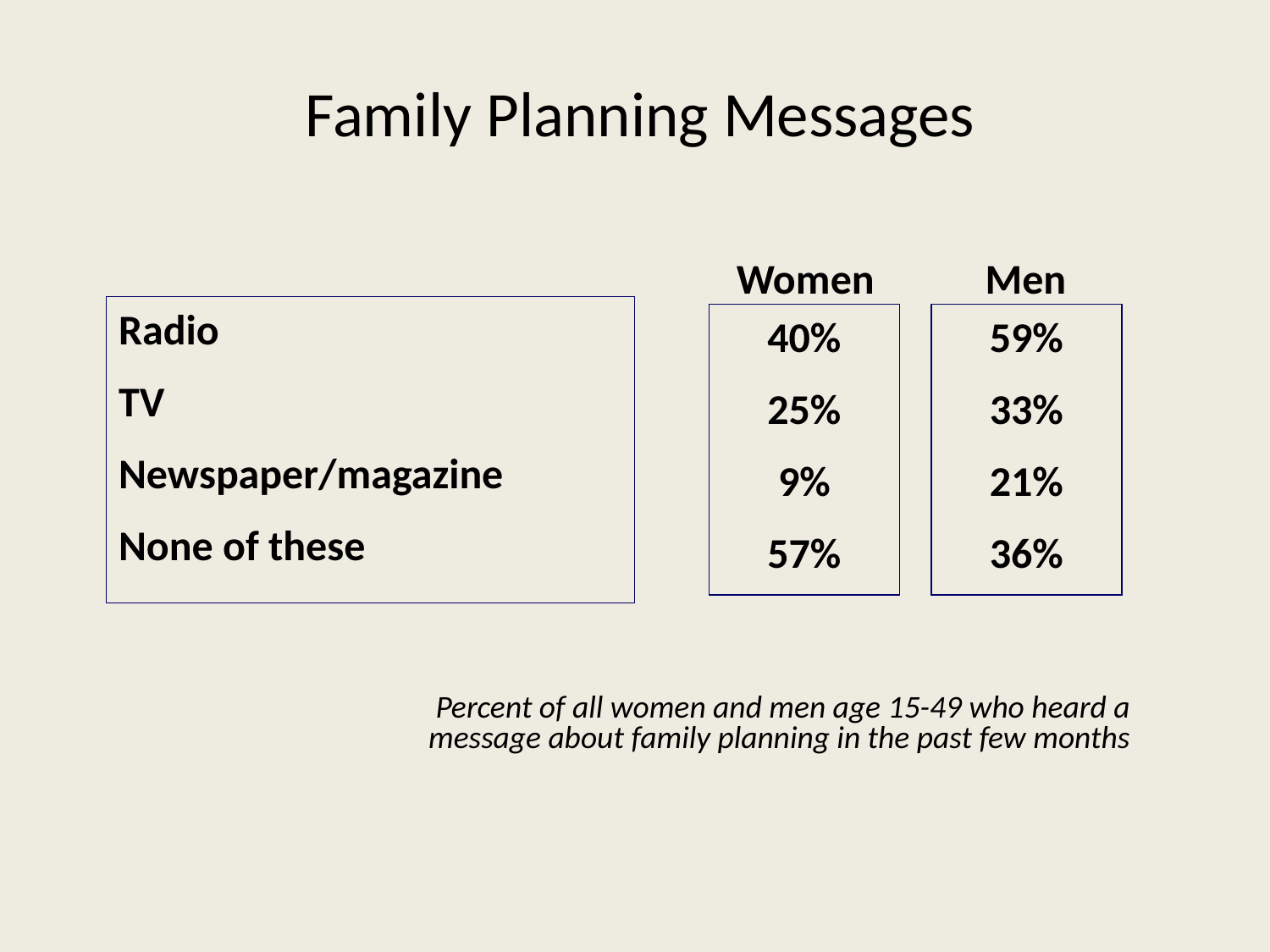

# Family Planning Messages
Women
Men
Radio
TV
Newspaper/magazine
None of these
40%
25%
9%
57%
59%
33%
21%
36%
Percent of all women and men age 15-49 who heard a message about family planning in the past few months